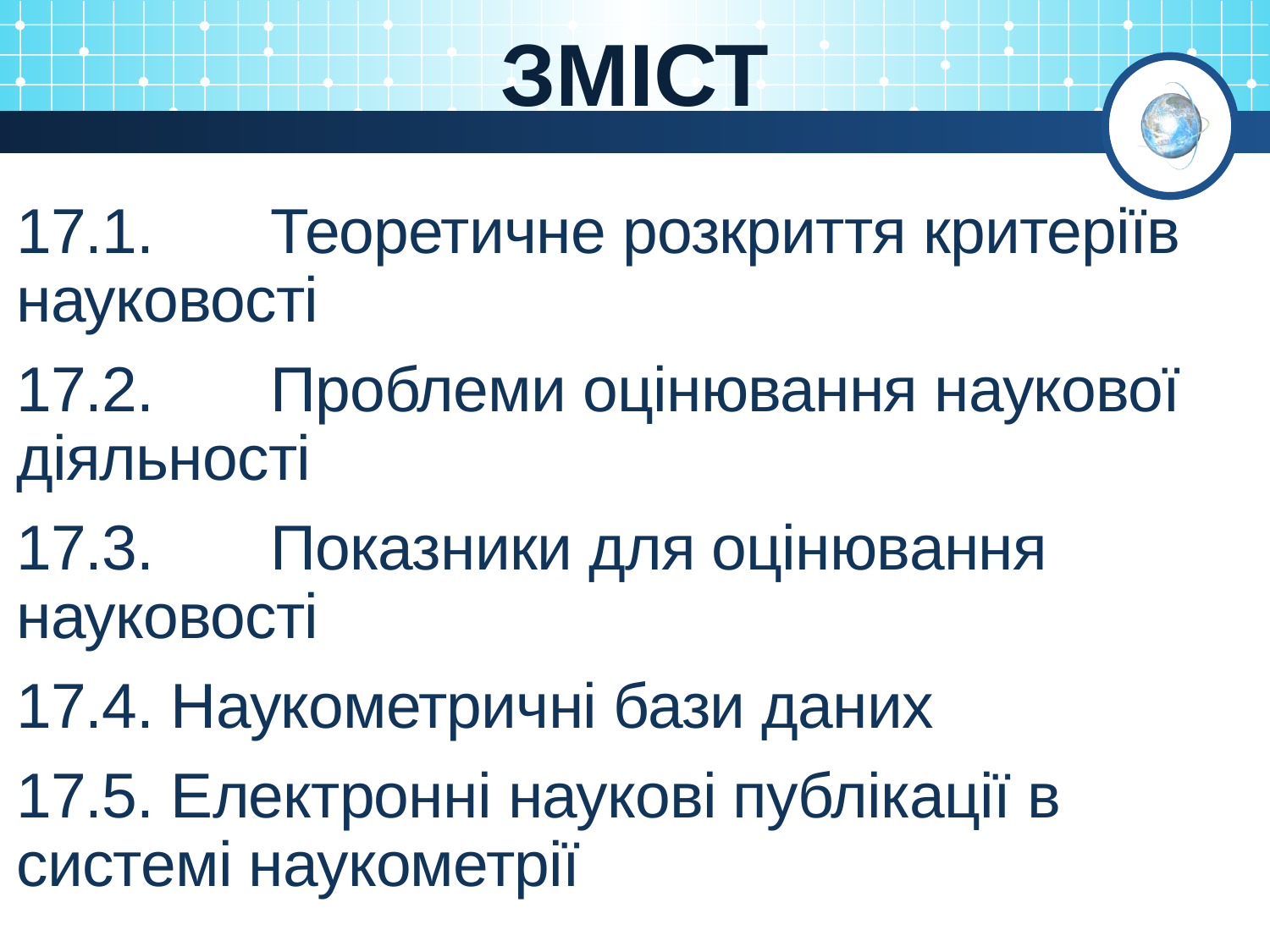

# ЗМІСТ
17.1.	Теоретичне розкриття критеріїв науковості
17.2.	Проблеми оцінювання наукової діяльності
17.3.	Показники для оцінювання науковості
17.4. Наукометричні бази даних
17.5. Електронні наукові публікації в системі наукометрії